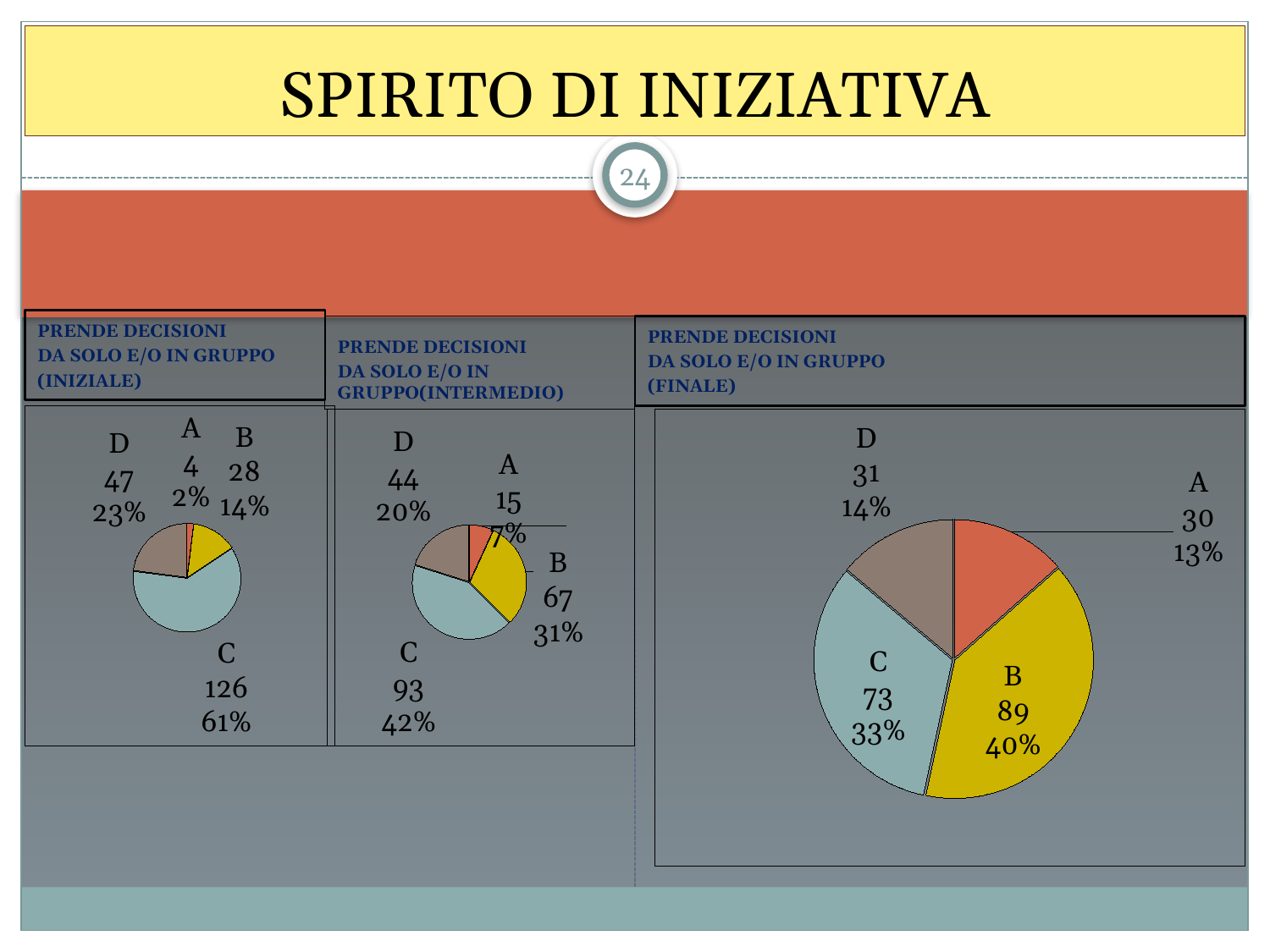

# SPIRITO DI INIZIATIVA
24
PRENDE DECISIONI
DA SOLO E/O IN GRUPPO
(INIZIALE)
PRENDE DECISIONI
DA SOLO E/O IN GRUPPO(INTERMEDIO)
PRENDE DECISIONI
DA SOLO E/O IN GRUPPO
(FINALE)

### Chart

| Category | Vendite |
|---|---|
| A | 4.0 |
| B | 28.0 |
| C | 126.0 |
| D | 47.0 |

### Chart

| Category | Vendite |
|---|---|
| A | 15.0 |
| B | 67.0 |
| C | 93.0 |
| D | 44.0 |

### Chart

| Category | Vendite |
|---|---|
| A | 30.0 |
| B | 89.0 |
| C | 73.0 |
| D | 31.0 |